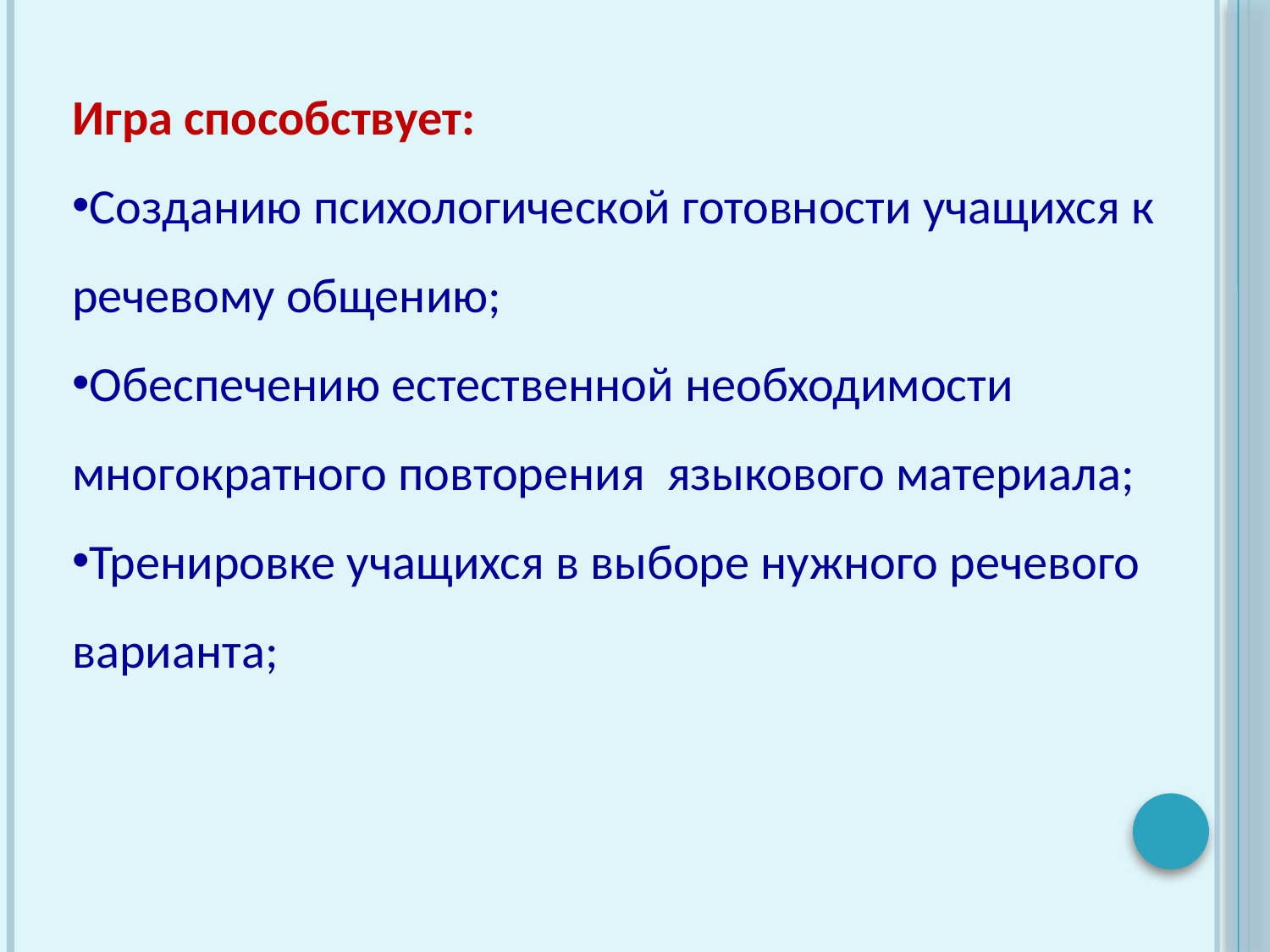

Игра способствует:
Созданию психологической готовности учащихся к речевому общению;
Обеспечению естественной необходимости многократного повторения  языкового материала;
Тренировке учащихся в выборе нужного речевого варианта;